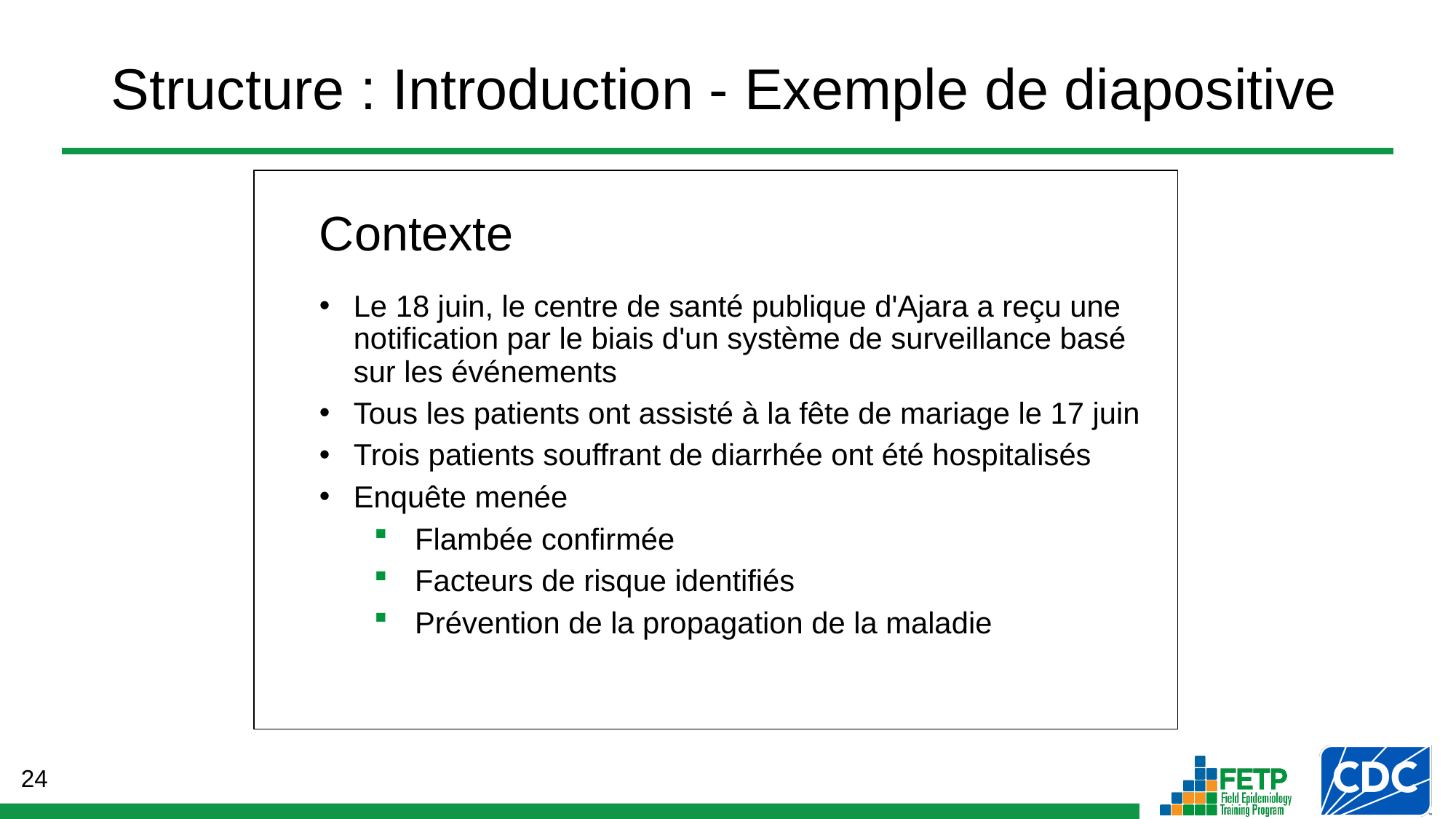

# Structure : Introduction - Exemple de diapositive

Contexte

Le 18 juin, le centre de santé publique d'Ajara a reçu une notification par le biais d'un système de surveillance basé sur les événements
Tous les patients ont assisté à la fête de mariage le 17 juin
Trois patients souffrant de diarrhée ont été hospitalisés
Enquête menée
Flambée confirmée
Facteurs de risque identifiés
Prévention de la propagation de la maladie